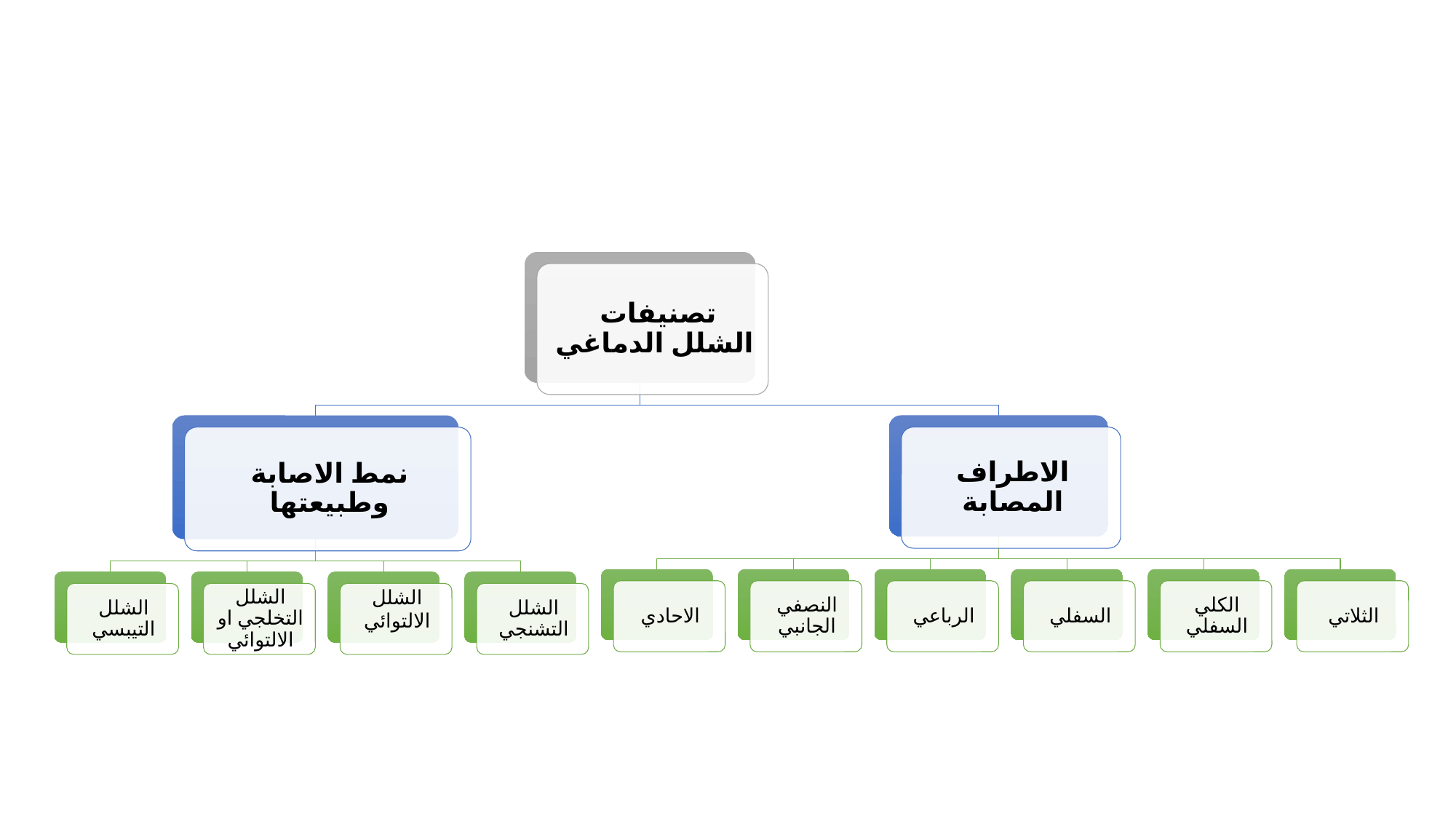

تصنيفات  الشلل الدماغي
نمط الاصابة وطبيعتها
الشلل التيبسي
الشلل التخلجي او الالتوائي
الشلل الالتوائي

الشلل التشنجي
الاطراف المصابة
الاحادي
النصفي الجانبي
الرباعي
السفلي
الكلي السفلي
الثلاتي